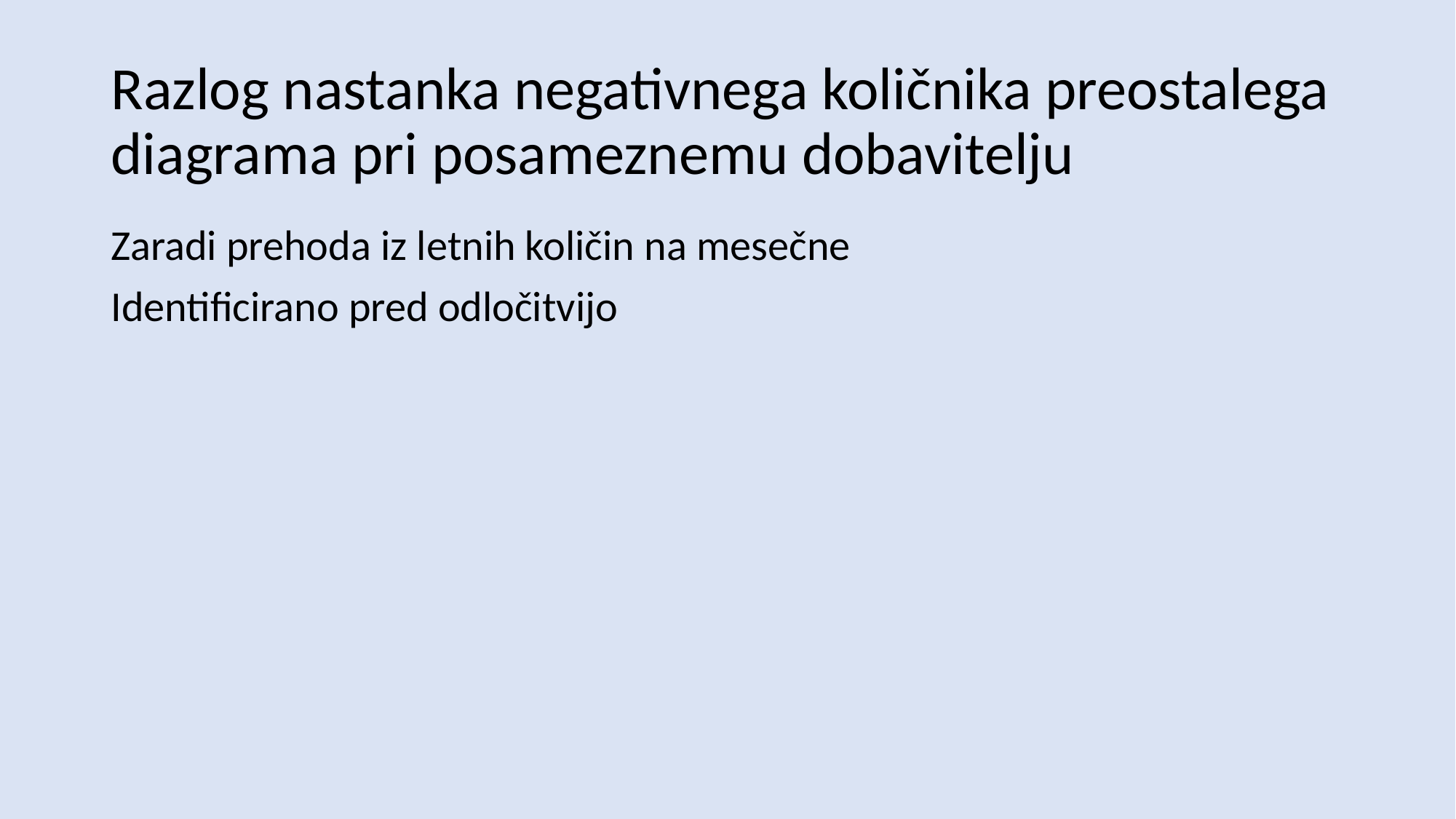

# Razlog nastanka negativnega količnika preostalega diagrama pri posameznemu dobavitelju
Zaradi prehoda iz letnih količin na mesečne
Identificirano pred odločitvijo